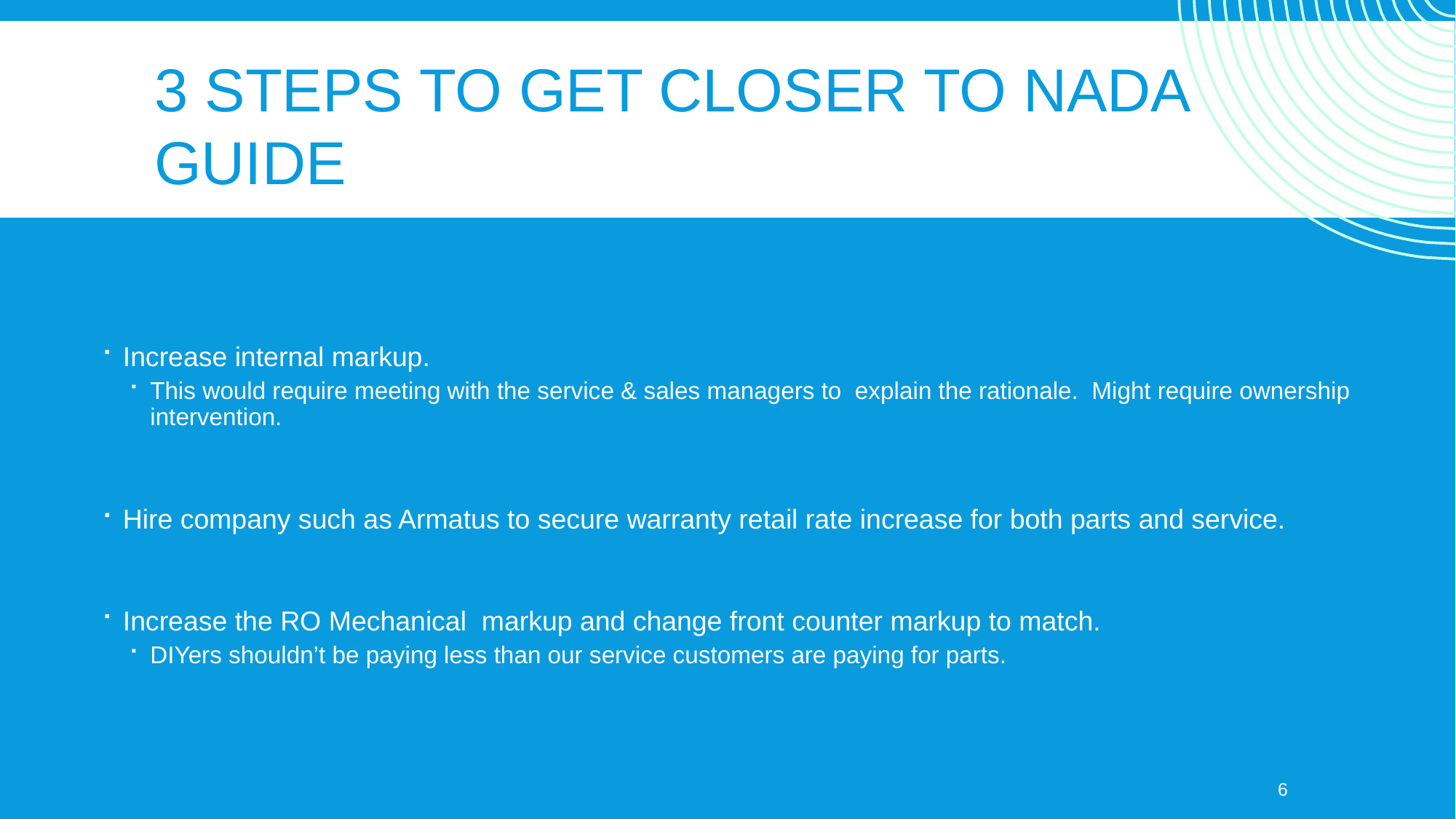

# 3 steps to get closer to NADa guide
Increase internal markup.
This would require meeting with the service & sales managers to  explain the rationale.  Might require ownership intervention.

Hire company such as Armatus to secure warranty retail rate increase for both parts and service.

Increase the RO Mechanical  markup and change front counter markup to match.
DIYers shouldn’t be paying less than our service customers are paying for parts.

6